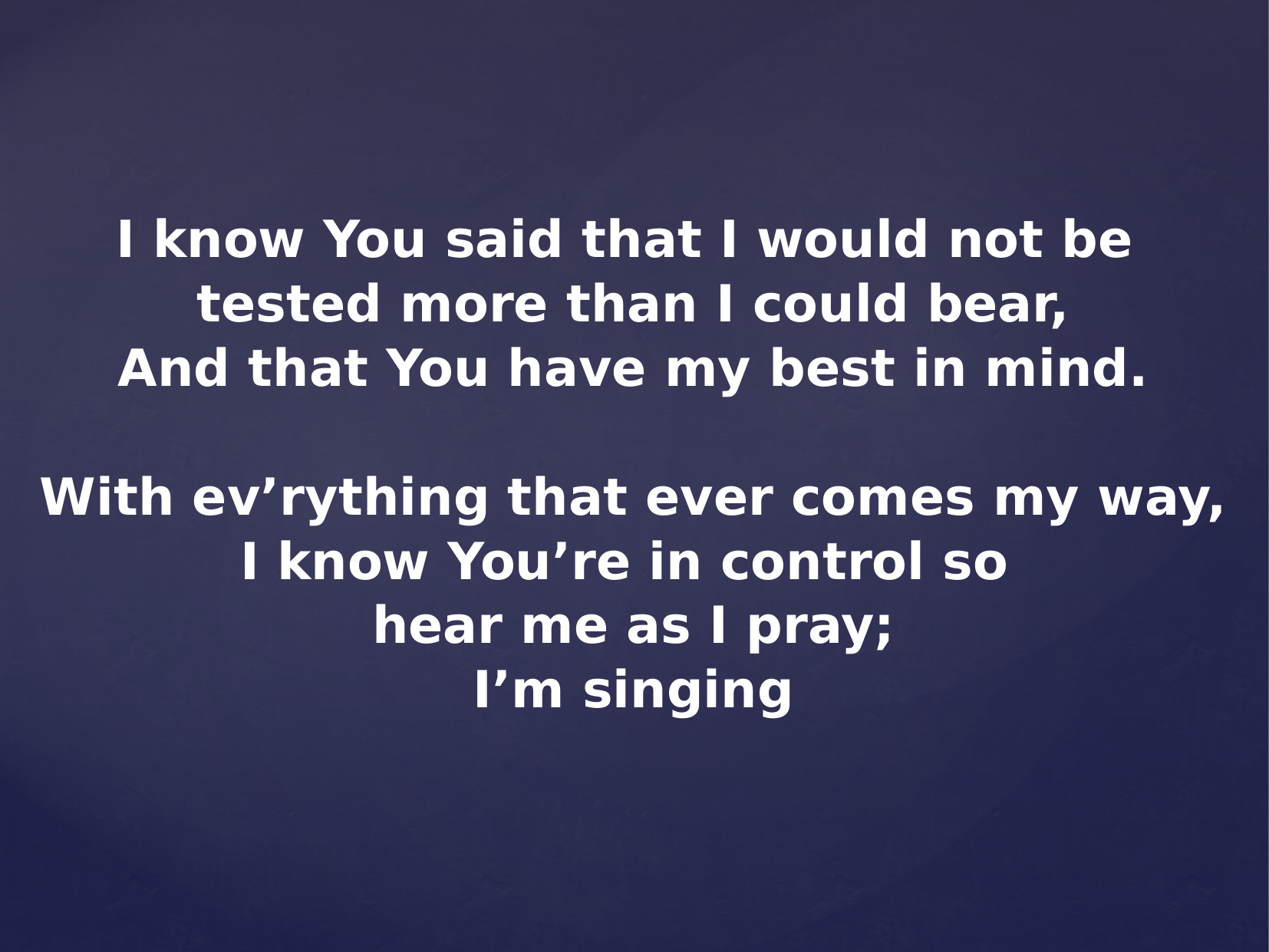

I know You said that I would not be
tested more than I could bear,
And that You have my best in mind.

With ev’rything that ever comes my way,
I know You’re in control so
hear me as I pray;
I’m singing